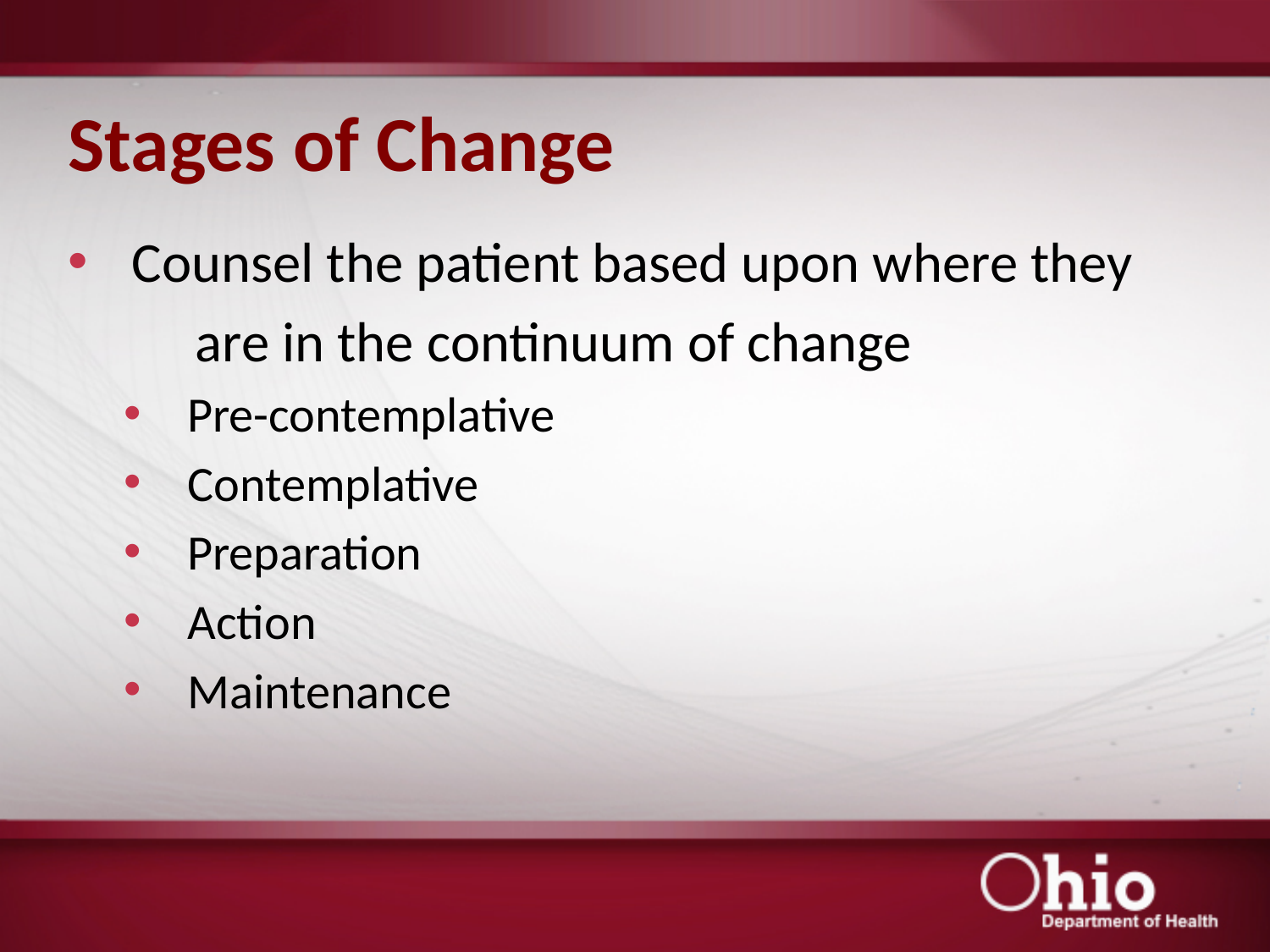

# Stages of Change
Counsel the patient based upon where they
	are in the continuum of change
Pre-contemplative
Contemplative
Preparation
Action
Maintenance